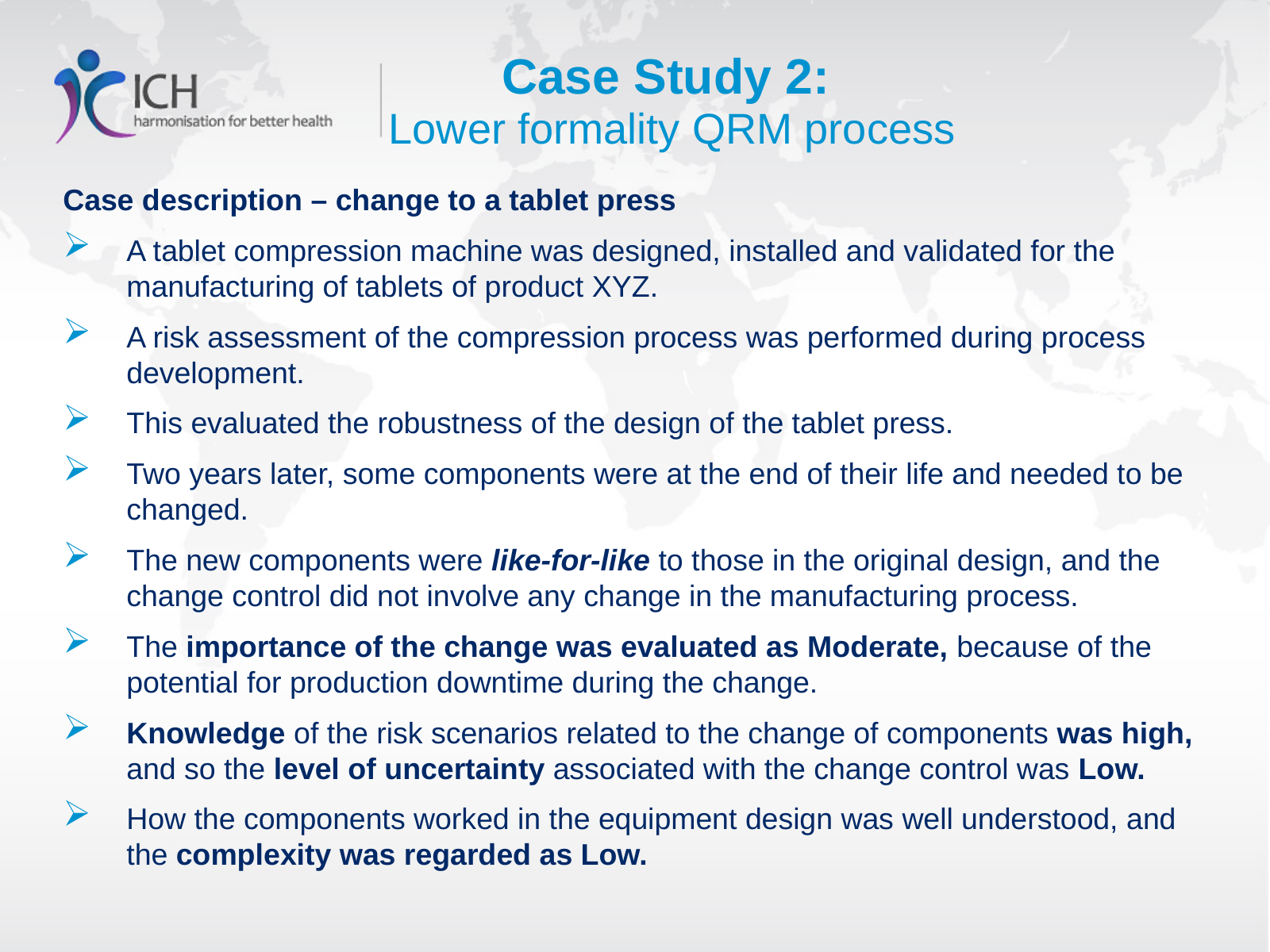

# Case Study 2: Lower formality QRM process
Case description – change to a tablet press
A tablet compression machine was designed, installed and validated for the manufacturing of tablets of product XYZ.
A risk assessment of the compression process was performed during process development.
This evaluated the robustness of the design of the tablet press.
Two years later, some components were at the end of their life and needed to be changed.
The new components were like-for-like to those in the original design, and the change control did not involve any change in the manufacturing process.
The importance of the change was evaluated as Moderate, because of the potential for production downtime during the change.
Knowledge of the risk scenarios related to the change of components was high, and so the level of uncertainty associated with the change control was Low.
How the components worked in the equipment design was well understood, and the complexity was regarded as Low.